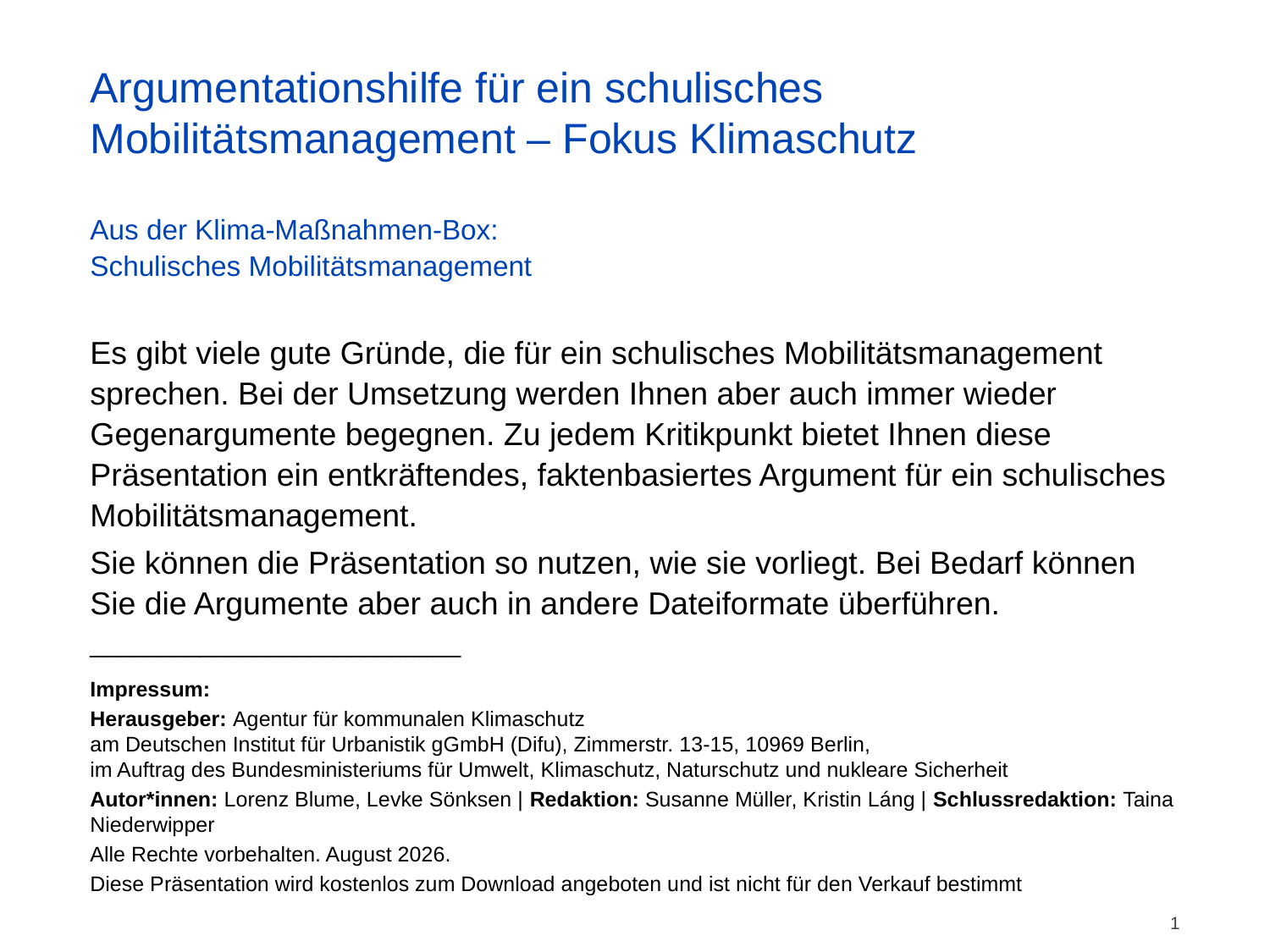

# Argumentationshilfe für ein schulisches Mobilitätsmanagement – Fokus Klimaschutz
Aus der Klima-Maßnahmen-Box:
Schulisches Mobilitätsmanagement

Es gibt viele gute Gründe, die für ein schulisches Mobilitätsmanagement sprechen. Bei der Umsetzung werden Ihnen aber auch immer wieder Gegenargumente begegnen. Zu jedem Kritikpunkt bietet Ihnen diese Präsentation ein entkräftendes, faktenbasiertes Argument für ein schulisches Mobilitätsmanagement.
Sie können die Präsentation so nutzen, wie sie vorliegt. Bei Bedarf können Sie die Argumente aber auch in andere Dateiformate überführen.
___________________________
Impressum:
Herausgeber: Agentur für kommunalen Klimaschutz
am Deutschen Institut für Urbanistik gGmbH (Difu), Zimmerstr. 13-15, 10969 Berlin,
im Auftrag des Bundesministeriums für Umwelt, Klimaschutz, Naturschutz und nukleare Sicherheit
Autor*innen: Lorenz Blume, Levke Sönksen | Redaktion: Susanne Müller, Kristin Láng | Schlussredaktion: Taina Niederwipper
Alle Rechte vorbehalten. August 2026.
Diese Präsentation wird kostenlos zum Download angeboten und ist nicht für den Verkauf bestimmt